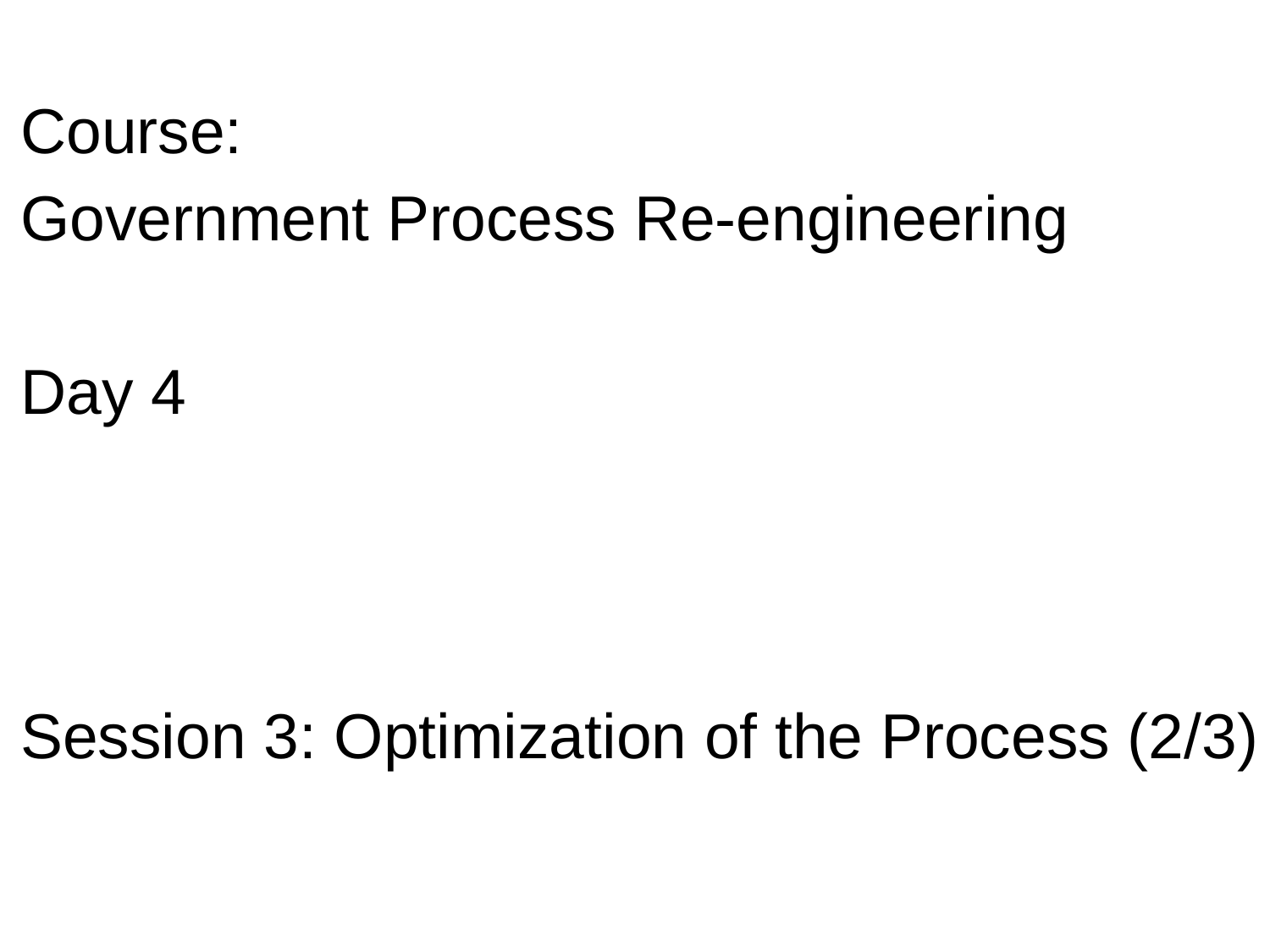

Course:
Government Process Re-engineering

Day 4
Session 3: Optimization of the Process (2/3)